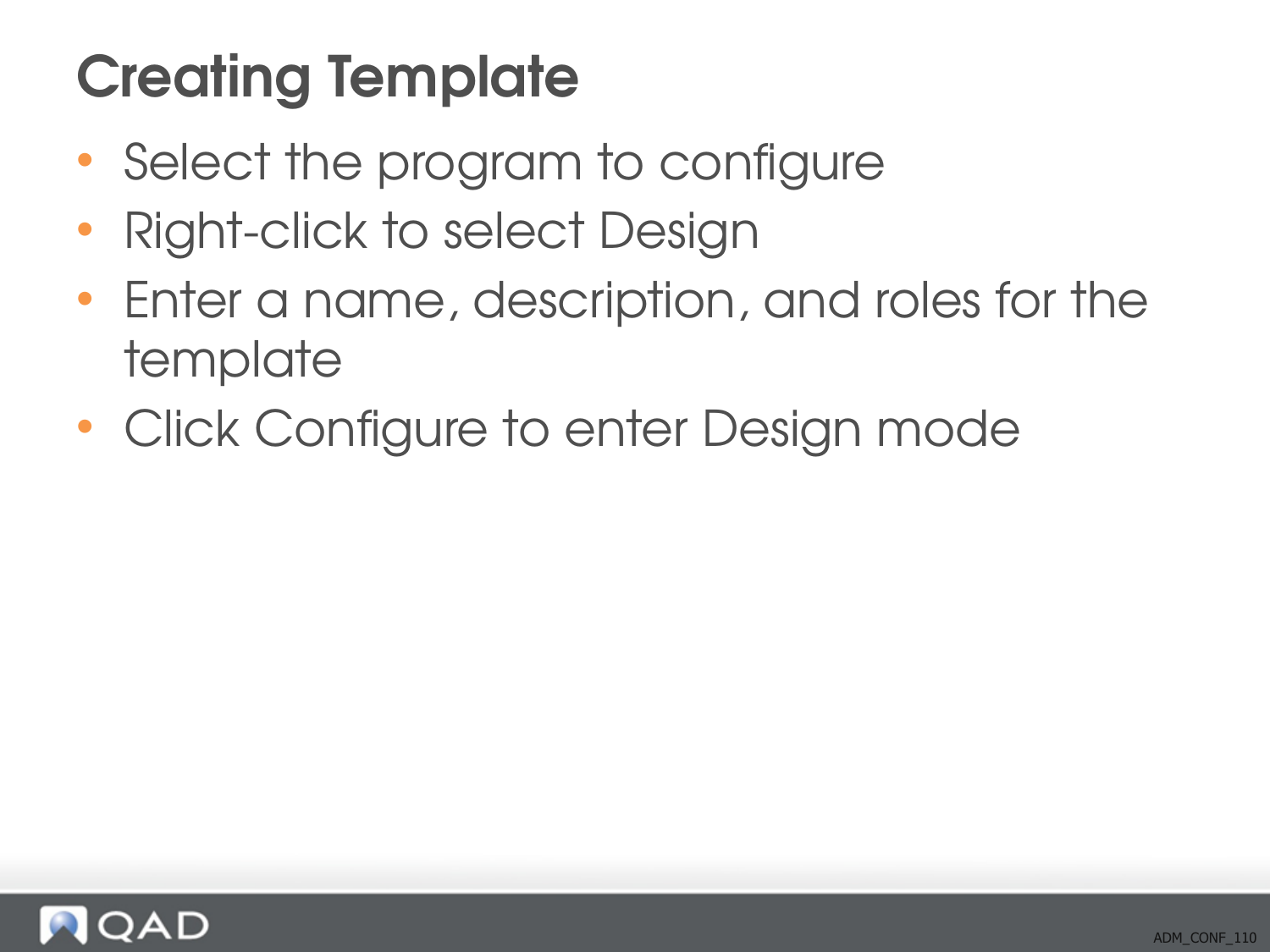

# Creating Template
Select the program to configure
Right-click to select Design
Enter a name, description, and roles for the template
Click Configure to enter Design mode

ADM_CONF_110